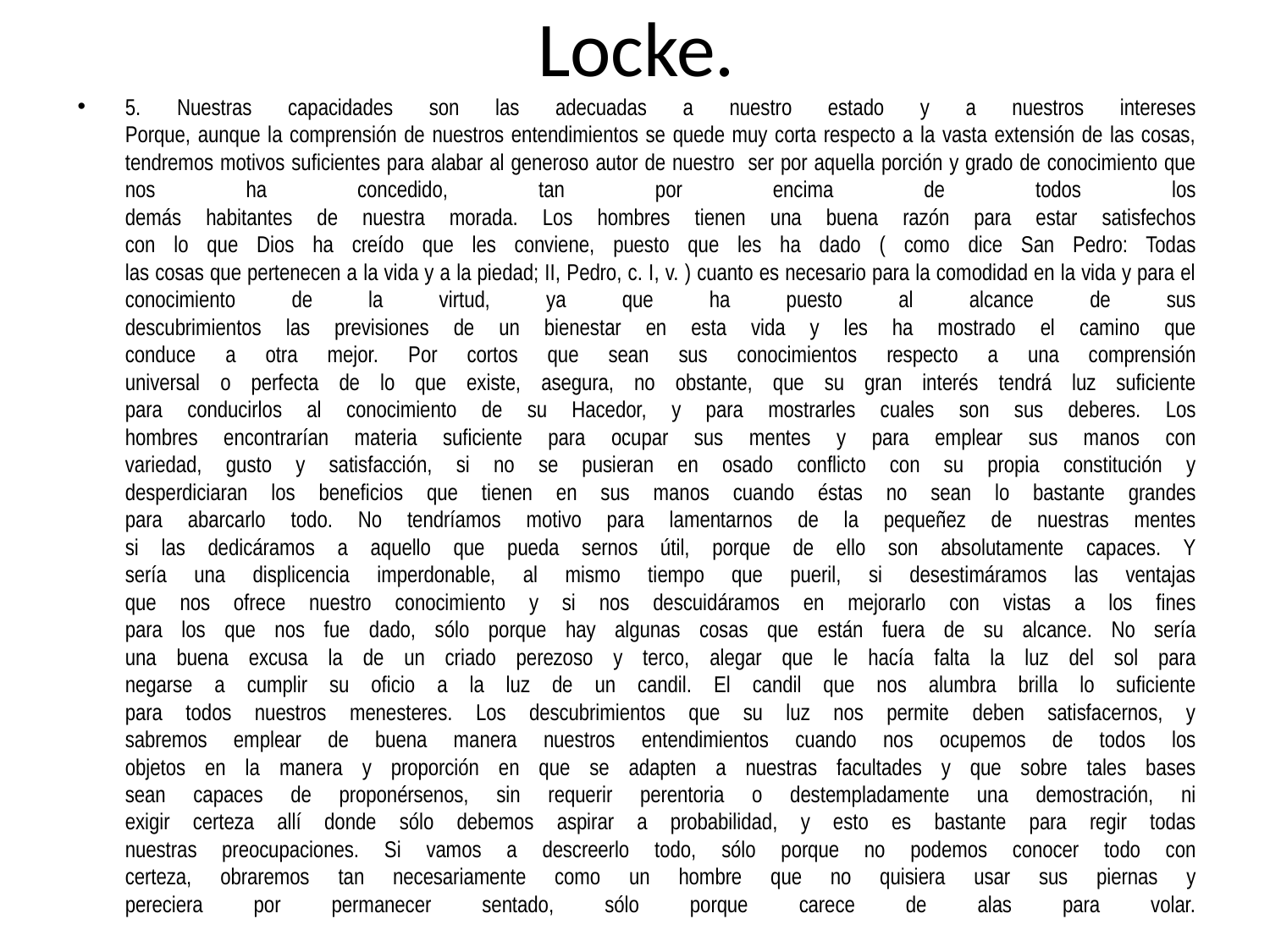

# Locke.
5. Nuestras capacidades son las adecuadas a nuestro estado y a nuestros intereses
Porque, aunque la comprensión de nuestros entendimientos se quede muy corta respecto a la vasta extensión de las cosas, tendremos motivos suficientes para alabar al generoso autor de nuestro  ser por aquella porción y grado de conocimiento que nos ha concedido, tan por encima de todos los
demás habitantes de nuestra morada. Los hombres tienen una buena razón para estar satisfechos
con lo que Dios ha creído que les conviene, puesto que les ha dado ( como dice San Pedro: Todas
las cosas que pertenecen a la vida y a la piedad; II, Pedro, c. I, v. ) cuanto es necesario para la comodidad en la vida y para el conocimiento de la virtud, ya que ha puesto al alcance de sus
descubrimientos las previsiones de un bienestar en esta vida y les ha mostrado el camino que
conduce a otra mejor. Por cortos que sean sus conocimientos respecto a una comprensión
universal o perfecta de lo que existe, asegura, no obstante, que su gran interés tendrá luz suficiente
para conducirlos al conocimiento de su Hacedor, y para mostrarles cuales son sus deberes. Los
hombres encontrarían materia suficiente para ocupar sus mentes y para emplear sus manos con
variedad, gusto y satisfacción, si no se pusieran en osado conflicto con su propia constitución y
desperdiciaran los beneficios que tienen en sus manos cuando éstas no sean lo bastante grandes
para abarcarlo todo. No tendríamos motivo para lamentarnos de la pequeñez de nuestras mentes
si las dedicáramos a aquello que pueda sernos útil, porque de ello son absolutamente capaces. Y
sería una displicencia imperdonable, al mismo tiempo que pueril, si desestimáramos las ventajas
que nos ofrece nuestro conocimiento y si nos descuidáramos en mejorarlo con vistas a los fines
para los que nos fue dado, sólo porque hay algunas cosas que están fuera de su alcance. No sería
una buena excusa la de un criado perezoso y terco, alegar que le hacía falta la luz del sol para
negarse a cumplir su oficio a la luz de un candil. El candil que nos alumbra brilla lo suficiente
para todos nuestros menesteres. Los descubrimientos que su luz nos permite deben satisfacernos, y
sabremos emplear de buena manera nuestros entendimientos cuando nos ocupemos de todos los
objetos en la manera y proporción en que se adapten a nuestras facultades y que sobre tales bases
sean capaces de proponérsenos, sin requerir perentoria o destempladamente una demostración, ni
exigir certeza allí donde sólo debemos aspirar a probabilidad, y esto es bastante para regir todas
nuestras preocupaciones. Si vamos a descreerlo todo, sólo porque no podemos conocer todo con
certeza, obraremos tan necesariamente como un hombre que no quisiera usar sus piernas y
pereciera por permanecer sentado, sólo porque carece de alas para volar.